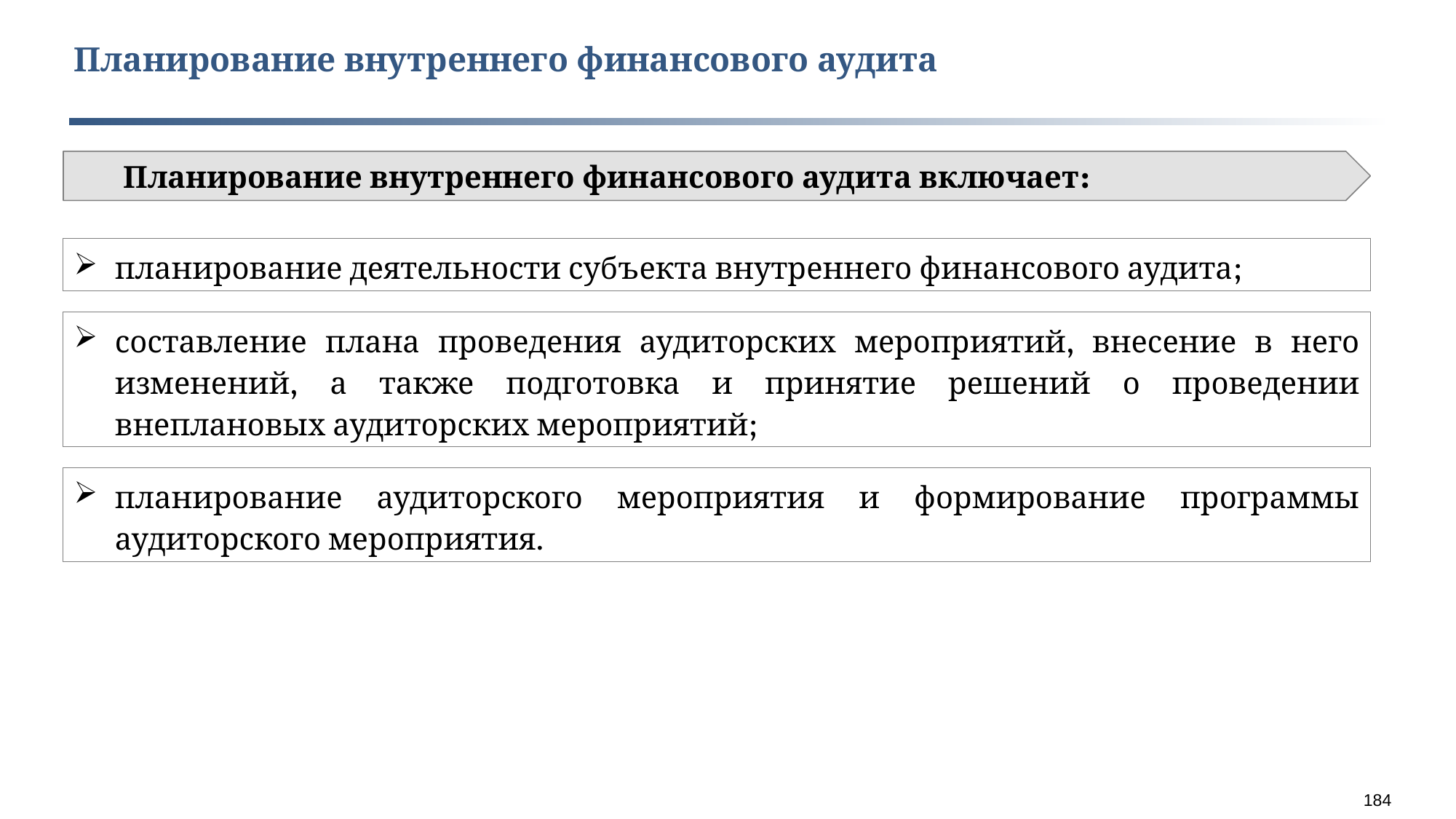

Планирование внутреннего финансового аудита
Планирование внутреннего финансового аудита включает:
планирование деятельности субъекта внутреннего финансового аудита;
составление плана проведения аудиторских мероприятий, внесение в него изменений, а также подготовка и принятие решений о проведении внеплановых аудиторских мероприятий;
планирование аудиторского мероприятия и формирование программы аудиторского мероприятия.